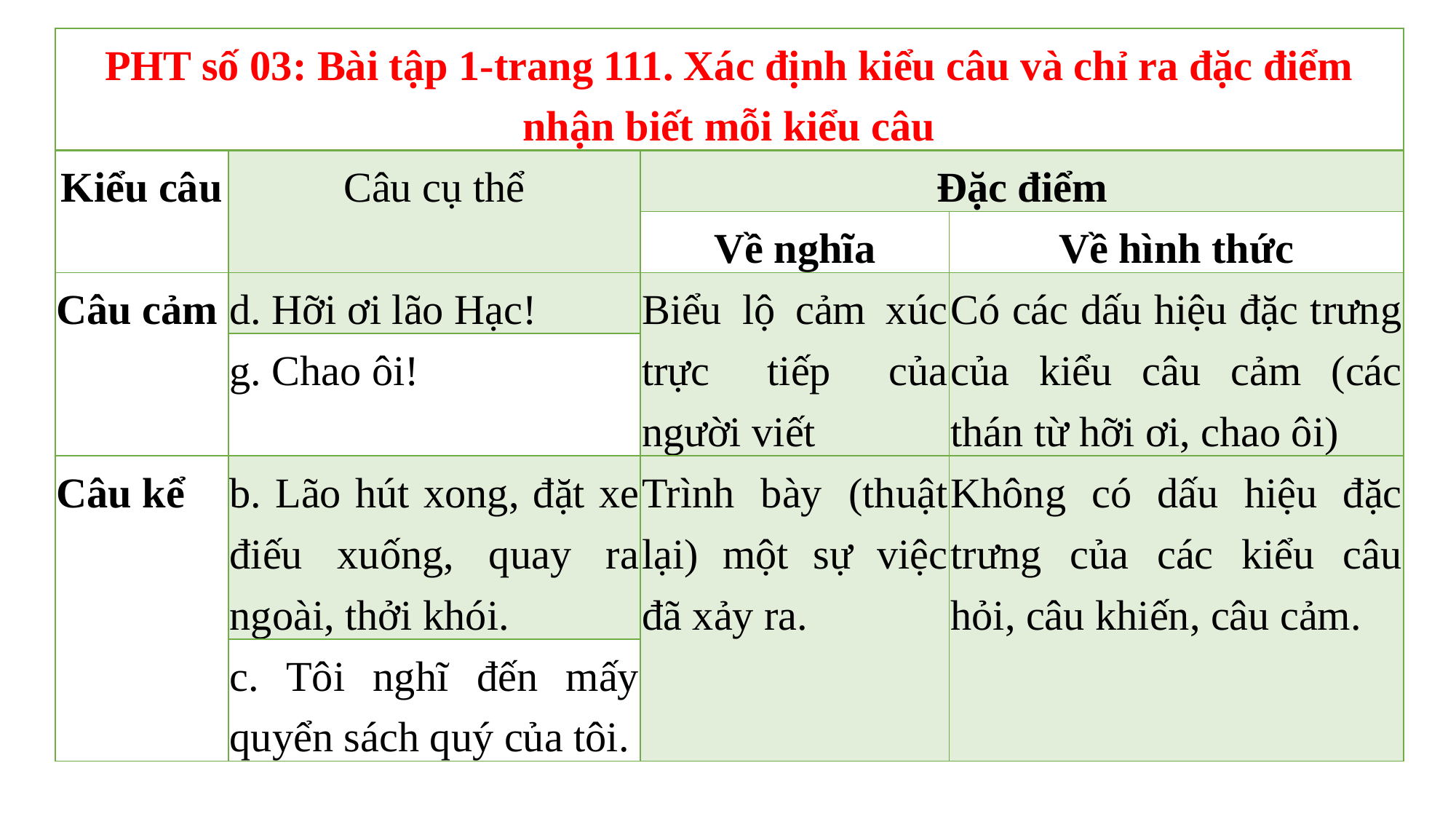

| PHT số 03: Bài tập 1-trang 111. Xác định kiểu câu và chỉ ra đặc điểm nhận biết mỗi kiểu câu |  |  |  |
| --- | --- | --- | --- |
| Kiểu câu | Câu cụ thể | Đặc điểm |  |
|  |  | Về nghĩa | Về hình thức |
| Câu cảm | d. Hỡi ơi lão Hạc! | Biểu lộ cảm xúc trực tiếp của người viết | Có các dấu hiệu đặc trưng của kiểu câu cảm (các thán từ hỡi ơi, chao ôi) |
|  | g. Chao ôi! |  |  |
| Câu kể | b. Lão hút xong, đặt xe điếu xuống, quay ra ngoài, thởi khói. | Trình bày (thuật lại) một sự việc đã xảy ra. | Không có dấu hiệu đặc trưng của các kiểu câu hỏi, câu khiến, câu cảm. |
|  | c. Tôi nghĩ đến mấy quyển sách quý của tôi. |  |  |